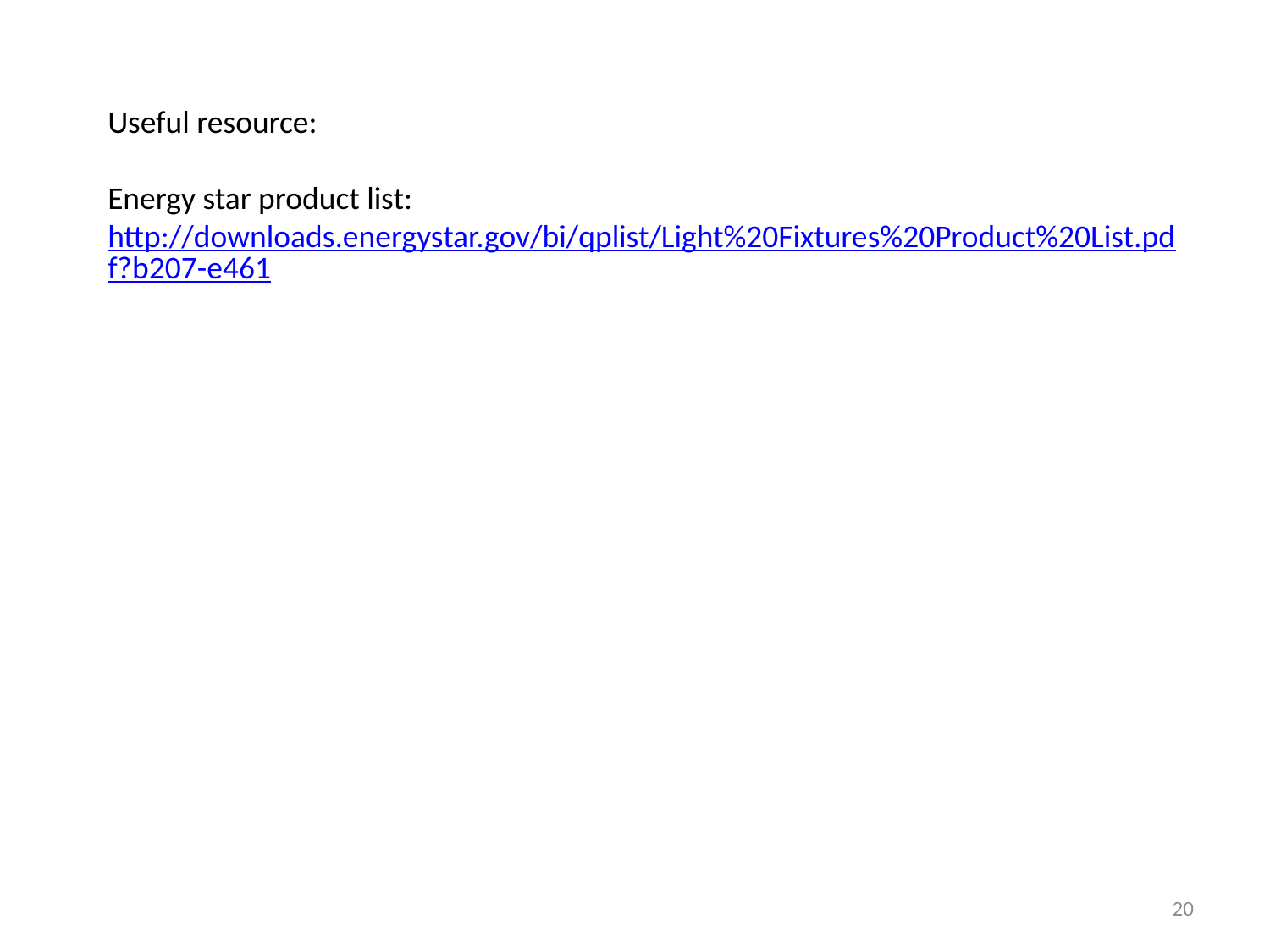

Useful resource:

Energy star product list:
http://downloads.energystar.gov/bi/qplist/Light%20Fixtures%20Product%20List.pdf?b207-e461

20